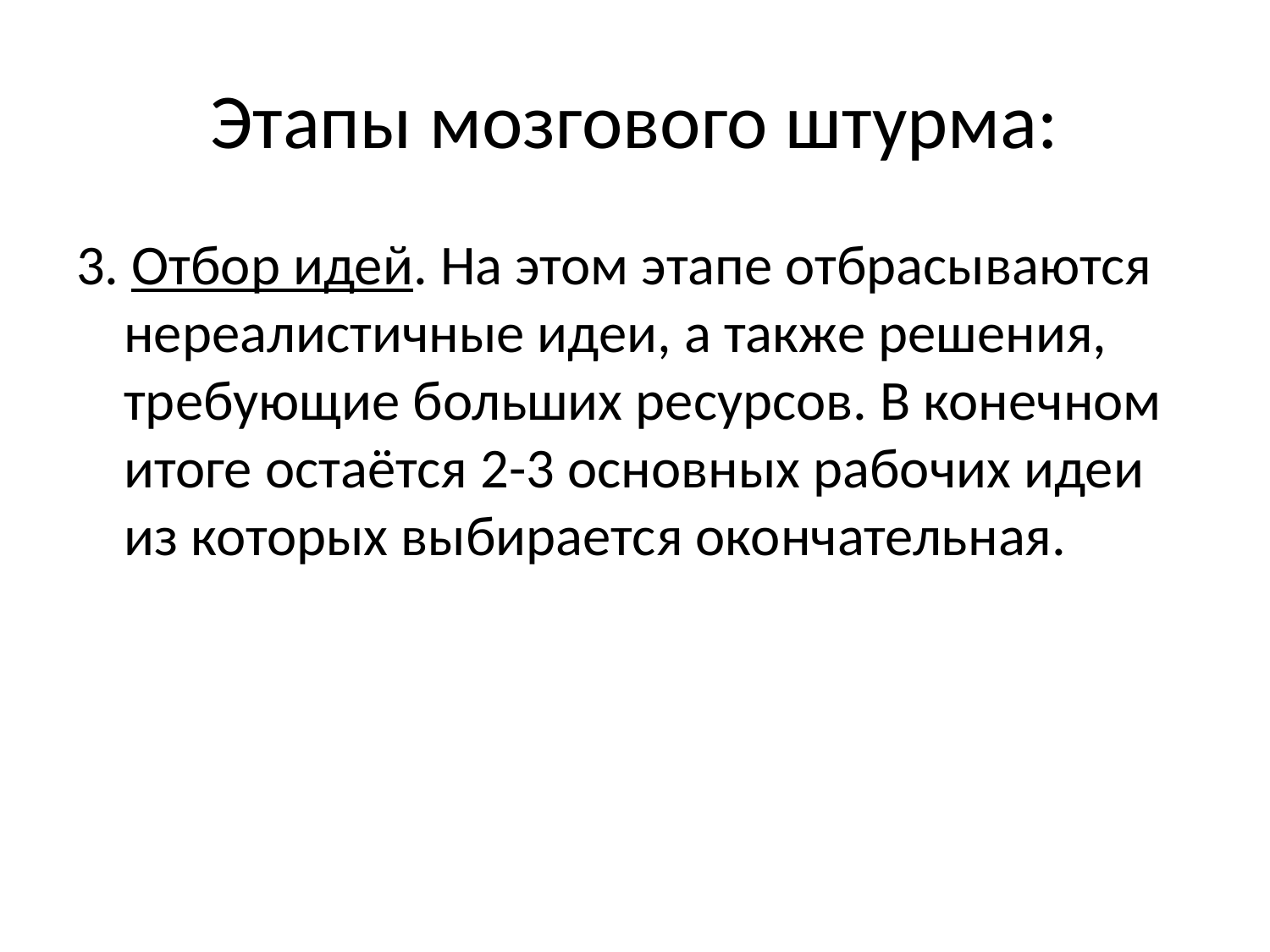

# Этапы мозгового штурма:
3. Отбор идей. На этом этапе отбрасываются нереалистичные идеи, а также решения, требующие больших ресурсов. В конечном итоге остаётся 2-3 основных рабочих идеи из которых выбирается окончательная.